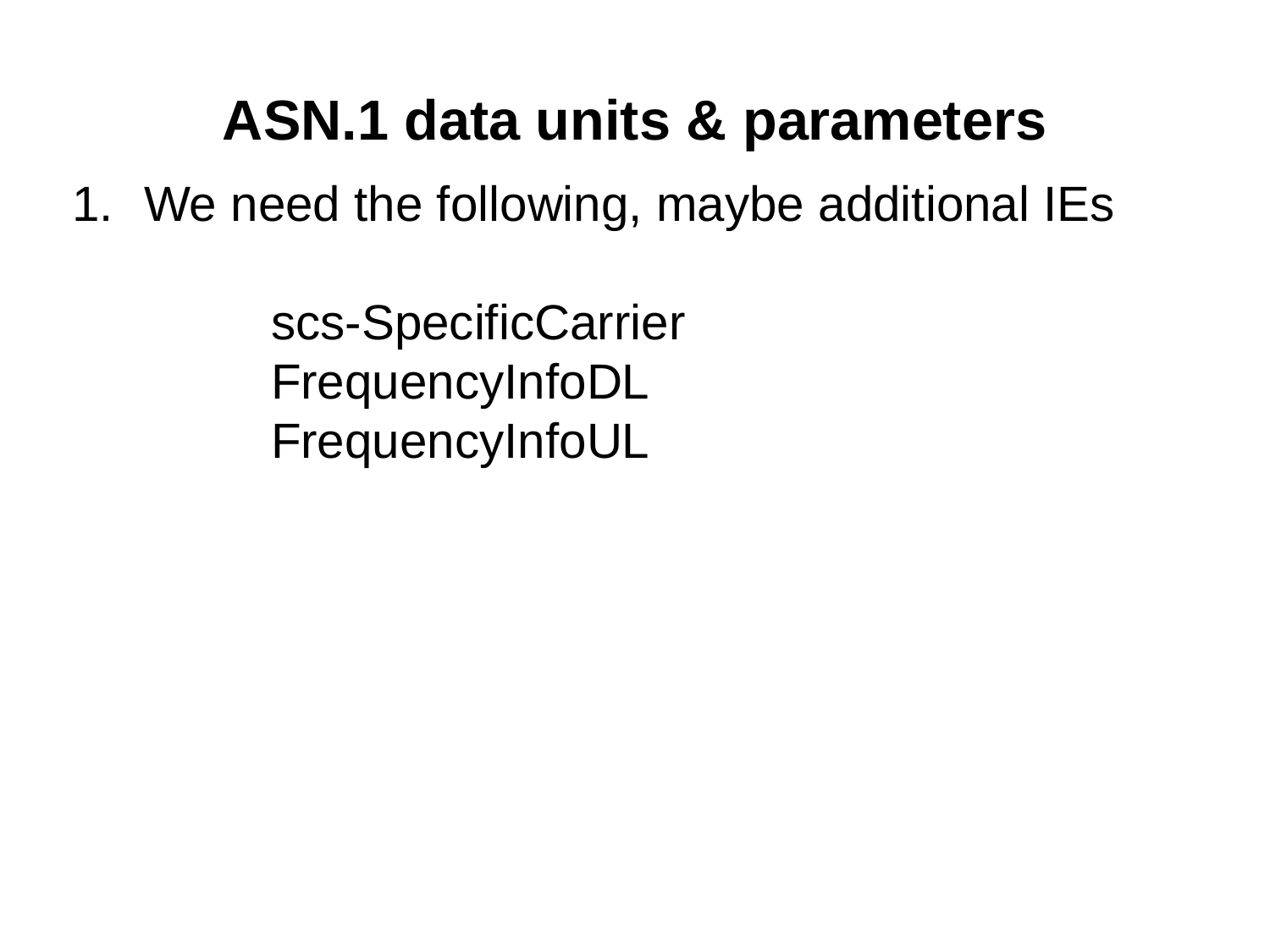

# ASN.1 data units & parameters
We need the following, maybe additional IEs
	scs-SpecificCarrier
	FrequencyInfoDL
	FrequencyInfoUL